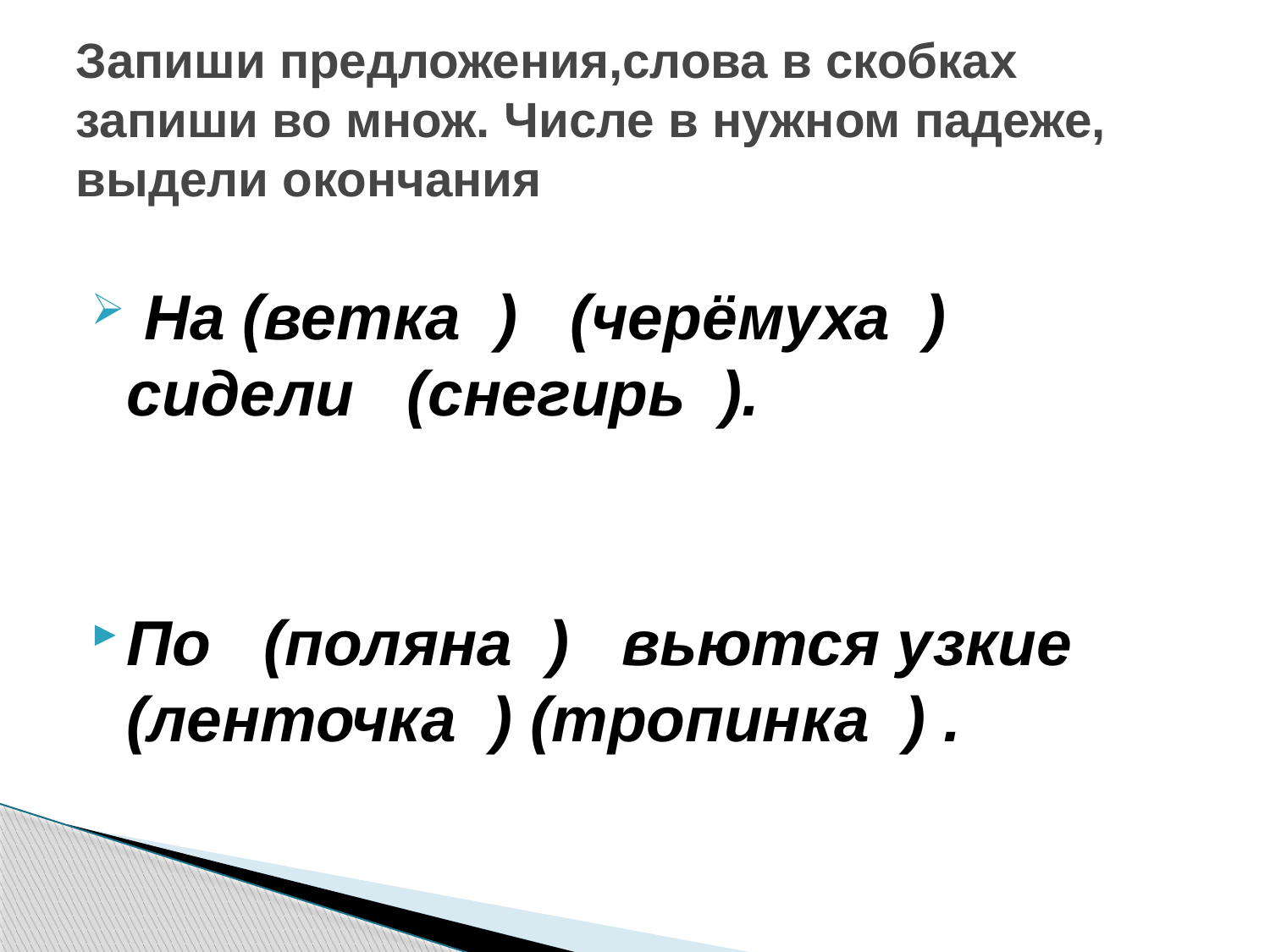

# Запиши предложения,слова в скобках запиши во множ. Числе в нужном падеже, выдели окончания

 На (ветка  )   (черёмуха  )   сидели   (снегирь  ).

По   (поляна  )   вьются узкие  (ленточка  ) (тропинка  ) .